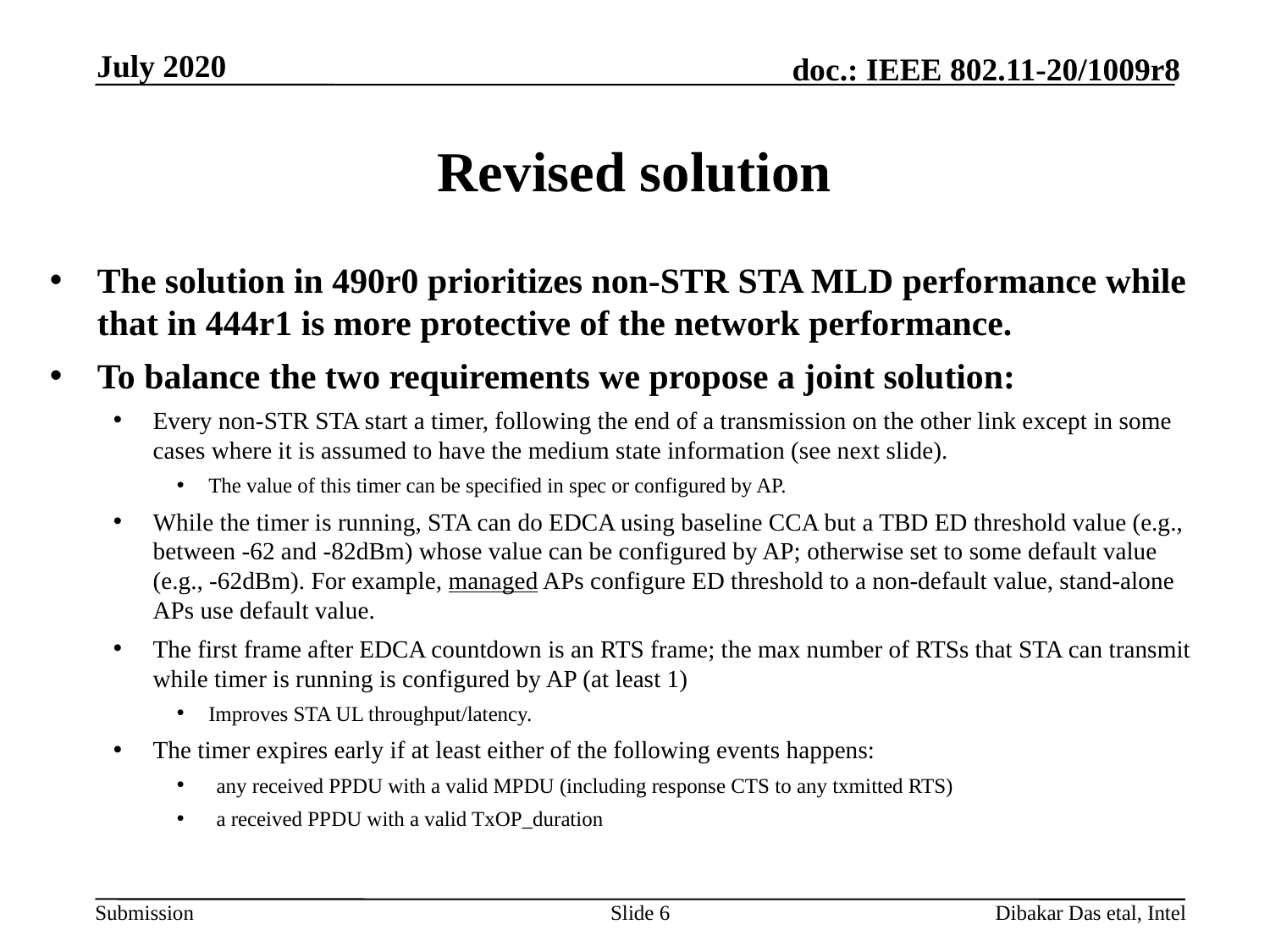

July 2020
# Revised solution
The solution in 490r0 prioritizes non-STR STA MLD performance while that in 444r1 is more protective of the network performance.
To balance the two requirements we propose a joint solution:
Every non-STR STA start a timer, following the end of a transmission on the other link except in some cases where it is assumed to have the medium state information (see next slide).
The value of this timer can be specified in spec or configured by AP.
While the timer is running, STA can do EDCA using baseline CCA but a TBD ED threshold value (e.g., between -62 and -82dBm) whose value can be configured by AP; otherwise set to some default value (e.g., -62dBm). For example, managed APs configure ED threshold to a non-default value, stand-alone APs use default value.
The first frame after EDCA countdown is an RTS frame; the max number of RTSs that STA can transmit while timer is running is configured by AP (at least 1)
Improves STA UL throughput/latency.
The timer expires early if at least either of the following events happens:
any received PPDU with a valid MPDU (including response CTS to any txmitted RTS)
a received PPDU with a valid TxOP_duration

Slide 6
Dibakar Das etal, Intel